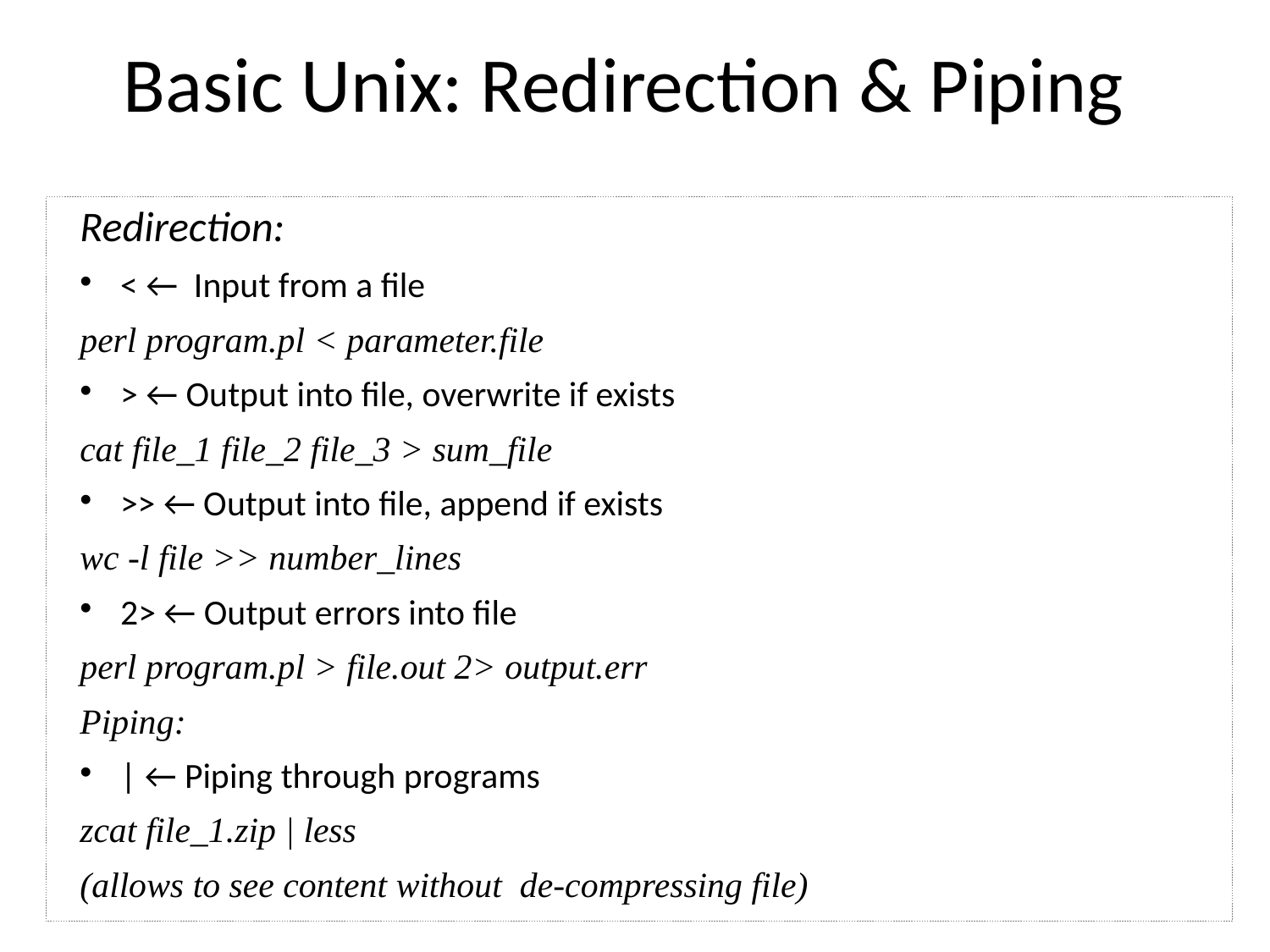

# Basic Unix: Redirection & Piping
Redirection:
< ←  Input from a file
perl program.pl < parameter.file
> ← Output into file, overwrite if exists
cat file_1 file_2 file_3 > sum_file
>> ← Output into file, append if exists
wc -l file >> number_lines
2> ← Output errors into file
perl program.pl > file.out 2> output.err
Piping:
| ← Piping through programs
zcat file_1.zip | less
(allows to see content without  de-compressing file)